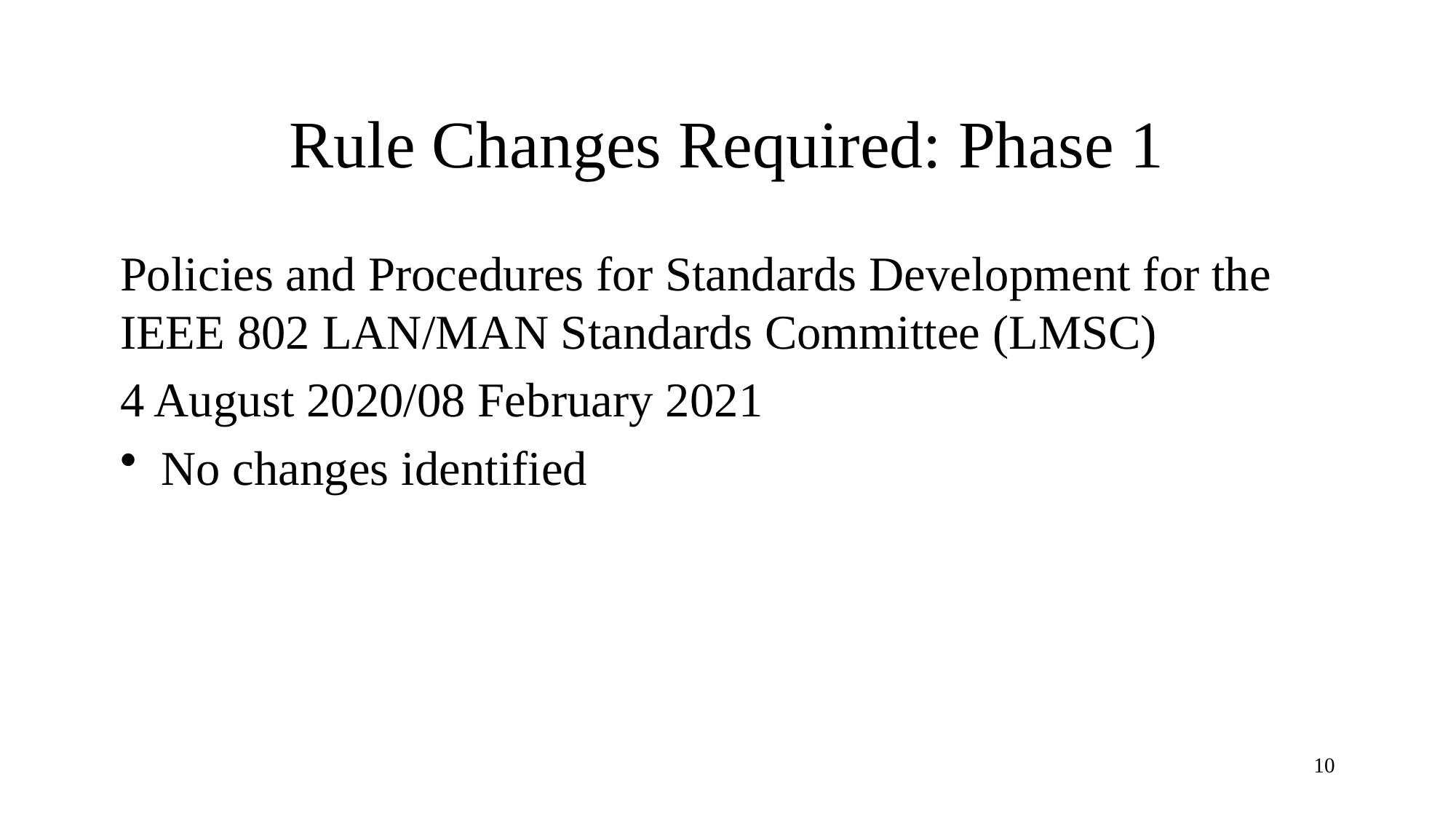

# Rule Changes Required: Phase 1
Policies and Procedures for Standards Development for the IEEE 802 LAN/MAN Standards Committee (LMSC)
4 August 2020/08 February 2021
No changes identified

10